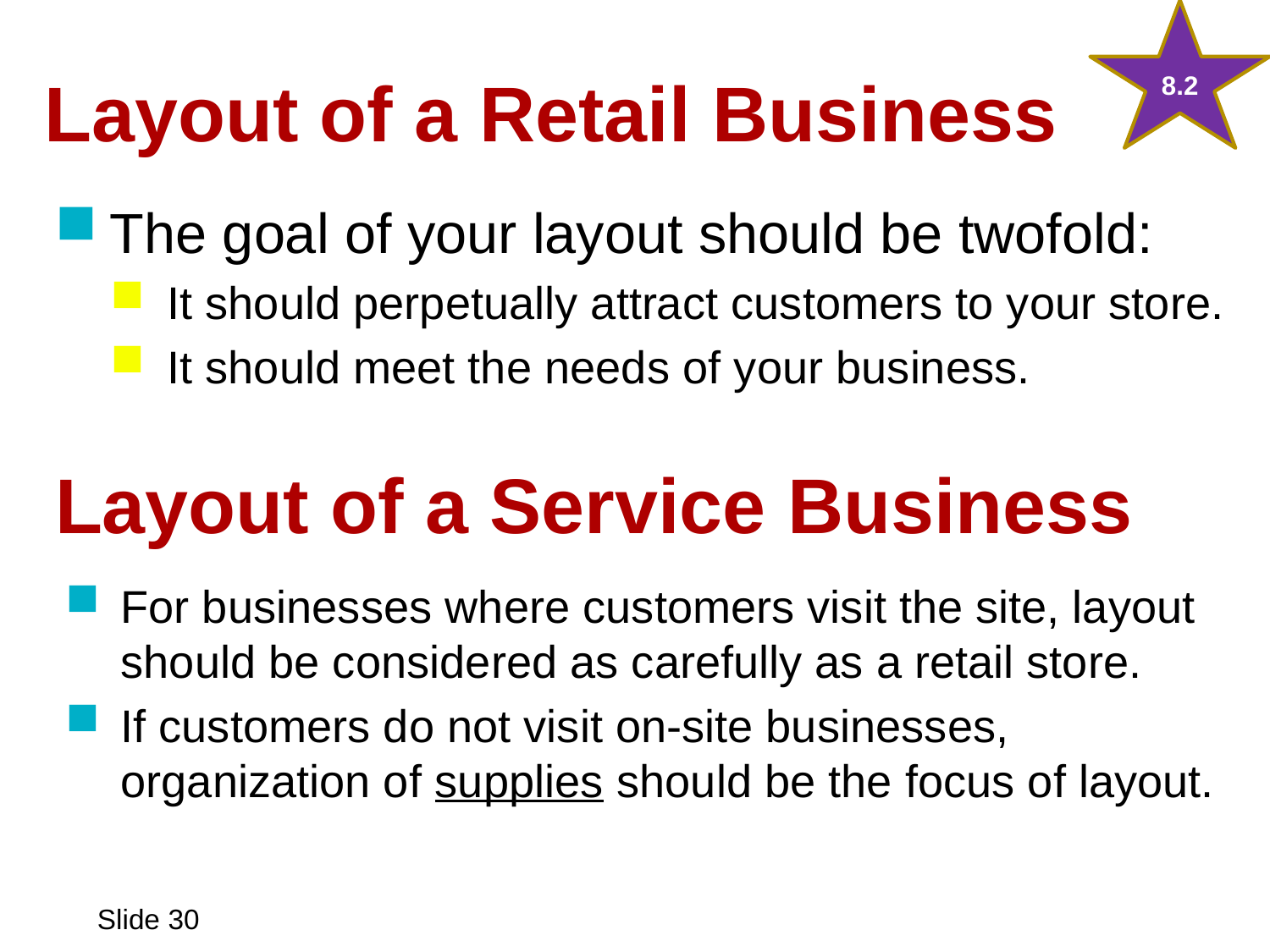

8.2
# Layout of a Retail Business
The goal of your layout should be twofold:
It should perpetually attract customers to your store.
It should meet the needs of your business.
Layout of a Service Business
For businesses where customers visit the site, layout should be considered as carefully as a retail store.
If customers do not visit on-site businesses, organization of supplies should be the focus of layout.
Chapter 8
Slide 30